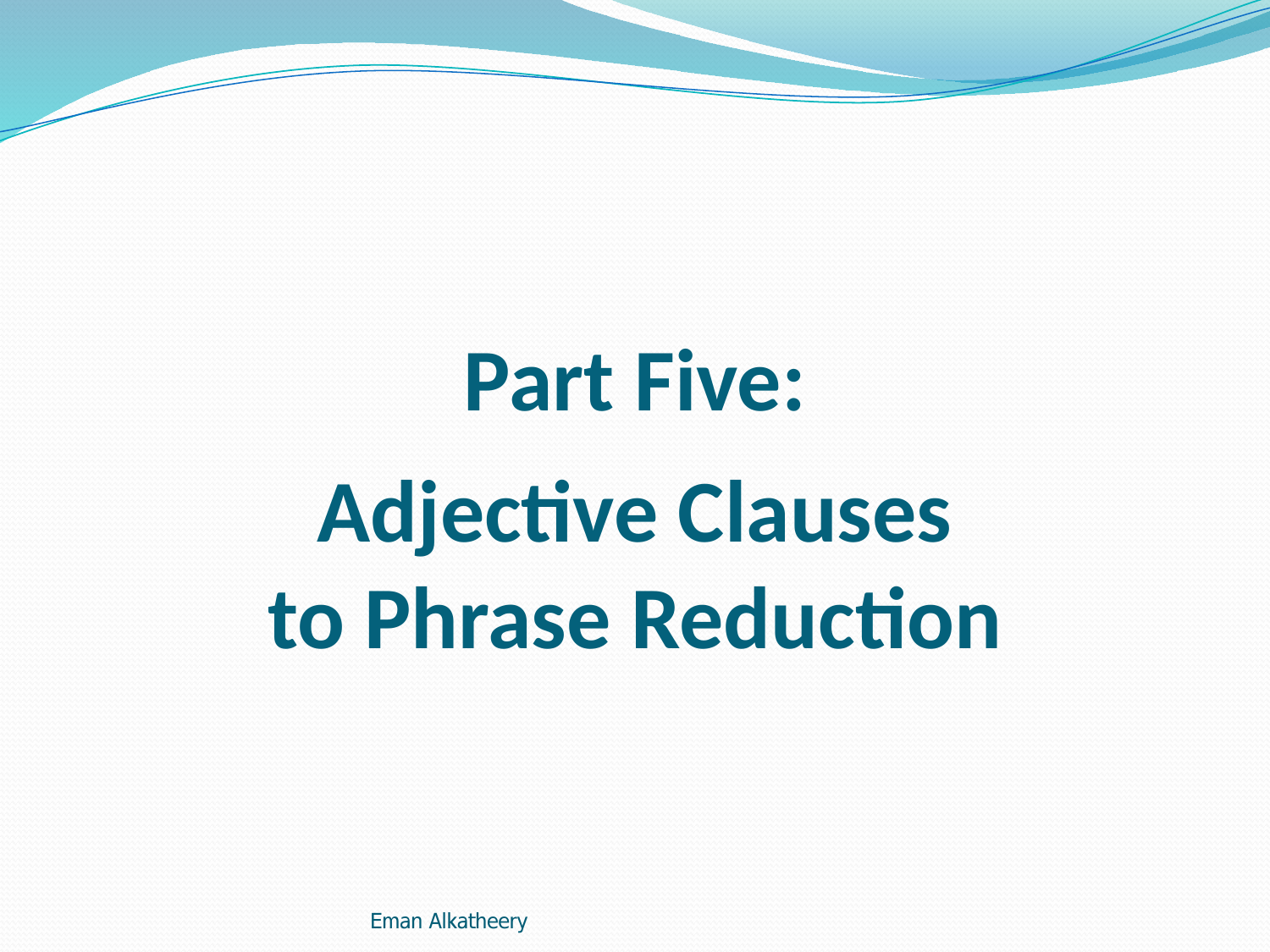

# Part Five: Adjective Clauses to Phrase Reduction
Eman Alkatheery